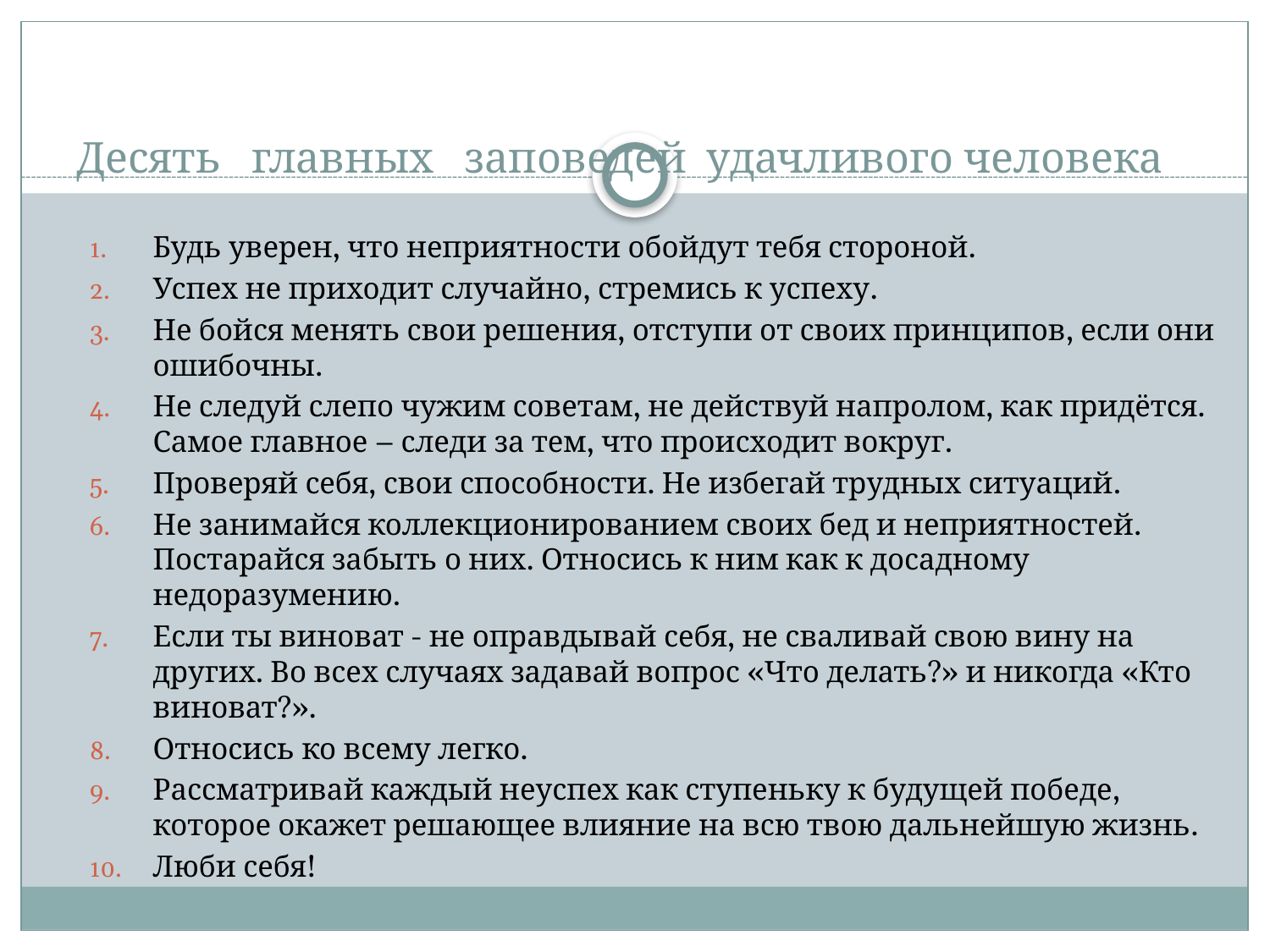

# Десять   главных   заповедей  удачливого человека
Будь уверен, что неприятности обойдут тебя стороной.
Успех не приходит случайно, стремись к успеху.
Не бойся менять свои решения, отступи от своих принципов, если они ошибочны.
Не следуй слепо чужим советам, не действуй напролом, как придётся. Самое главное – следи за тем, что происходит вокруг.
Проверяй себя, свои способности. Не избегай трудных ситуаций.
Не занимайся коллекционированием своих бед и неприятностей. Постарайся забыть о них. Относись к ним как к досадному недоразумению.
Если ты виноват - не оправдывай себя, не сваливай свою вину на других. Во всех случаях задавай вопрос «Что делать?» и никогда «Кто виноват?».
Относись ко всему легко.
Рассматривай каждый неуспех как ступеньку к будущей победе, которое окажет решающее влияние на всю твою дальнейшую жизнь.
Люби себя!